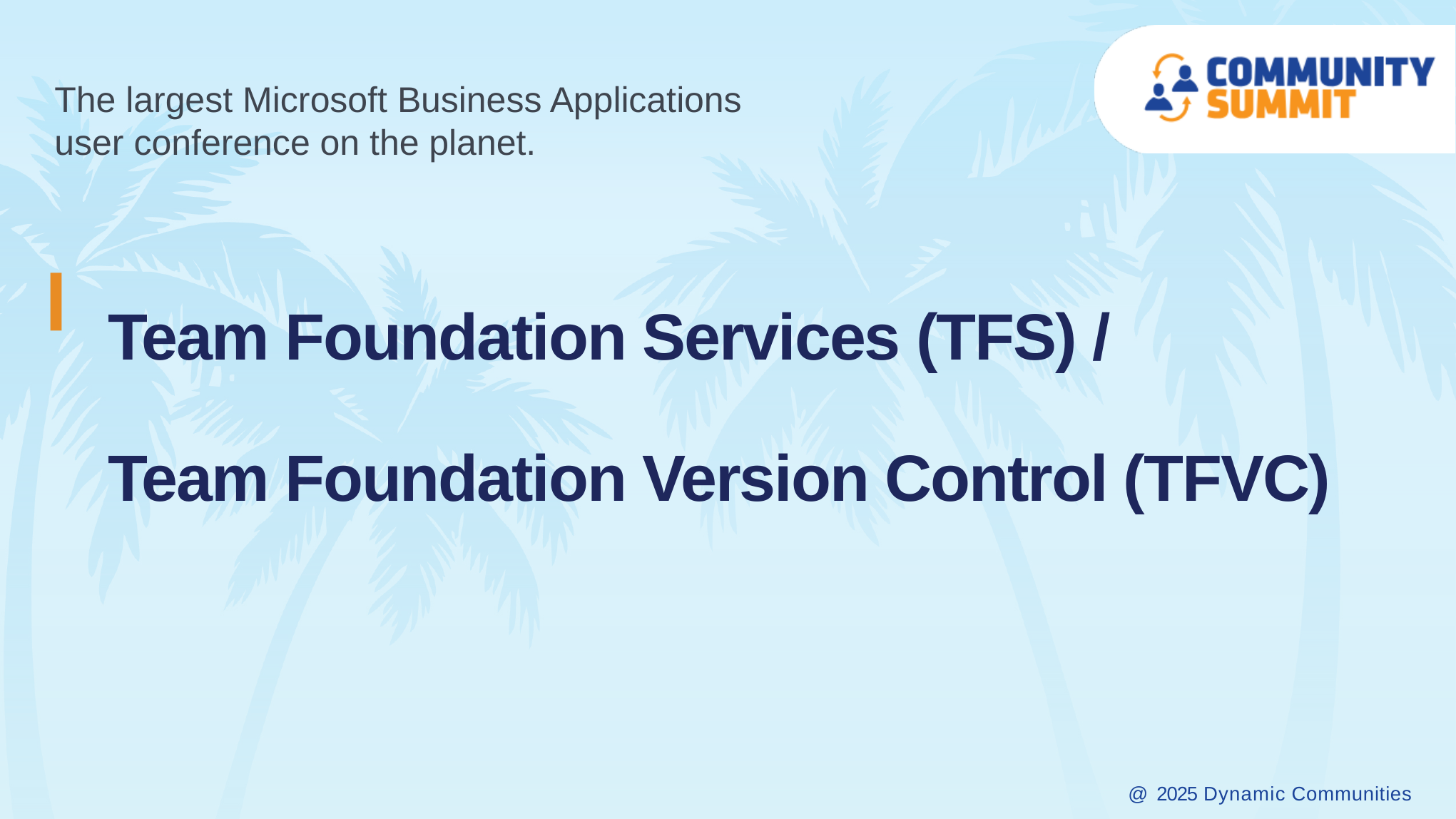

# Team Foundation Services (TFS) / Team Foundation Version Control (TFVC)